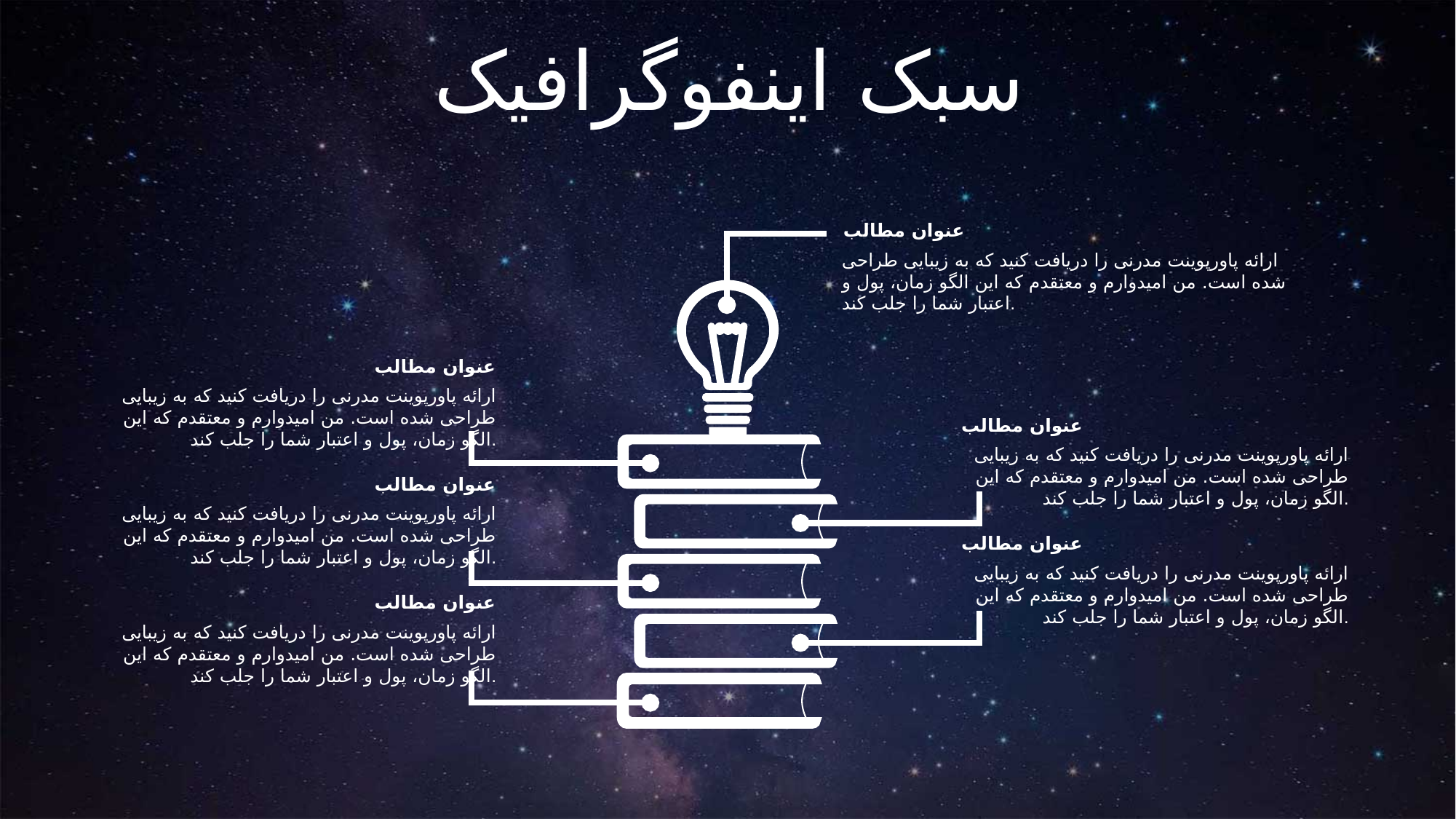

سبک اینفوگرافیک
عنوان مطالب
ارائه پاورپوینت مدرنی را دریافت کنید که به زیبایی طراحی شده است. من امیدوارم و معتقدم که این الگو زمان، پول و اعتبار شما را جلب کند.

عنوان مطالب
ارائه پاورپوینت مدرنی را دریافت کنید که به زیبایی طراحی شده است. من امیدوارم و معتقدم که این الگو زمان، پول و اعتبار شما را جلب کند.
عنوان مطالب
ارائه پاورپوینت مدرنی را دریافت کنید که به زیبایی طراحی شده است. من امیدوارم و معتقدم که این الگو زمان، پول و اعتبار شما را جلب کند.

عنوان مطالب
ارائه پاورپوینت مدرنی را دریافت کنید که به زیبایی طراحی شده است. من امیدوارم و معتقدم که این الگو زمان، پول و اعتبار شما را جلب کند.

عنوان مطالب
ارائه پاورپوینت مدرنی را دریافت کنید که به زیبایی طراحی شده است. من امیدوارم و معتقدم که این الگو زمان، پول و اعتبار شما را جلب کند.

عنوان مطالب
ارائه پاورپوینت مدرنی را دریافت کنید که به زیبایی طراحی شده است. من امیدوارم و معتقدم که این الگو زمان، پول و اعتبار شما را جلب کند.